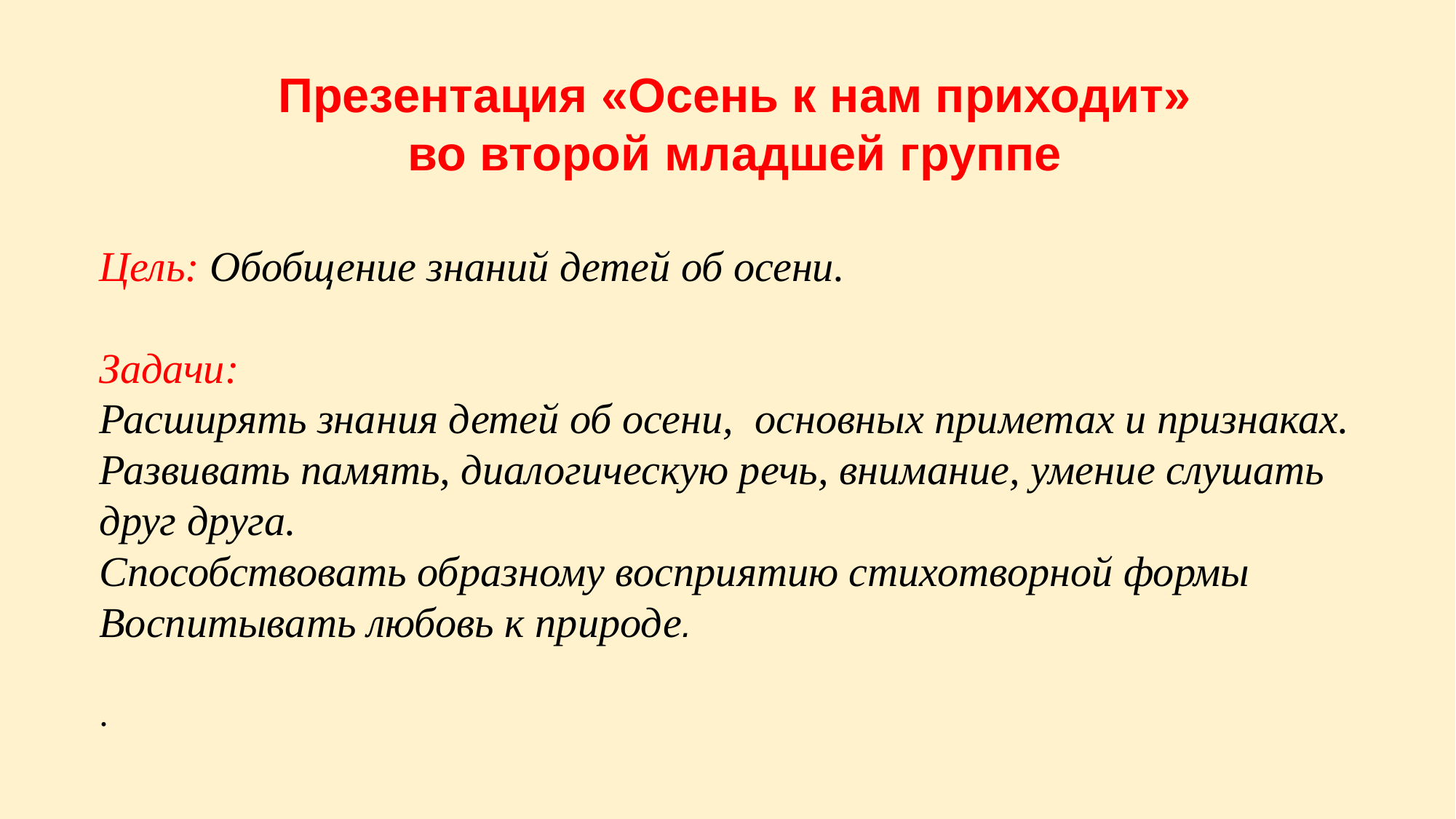

Презентация «Осень к нам приходит»
во второй младшей группе

Цель: Обобщение знаний детей об осени.

Задачи:
Расширять знания детей об осени,  основных приметах и признаках.
Развивать память, диалогическую речь, внимание, умение слушать друг друга.
Способствовать образному восприятию стихотворной формы
Воспитывать любовь к природе.

.